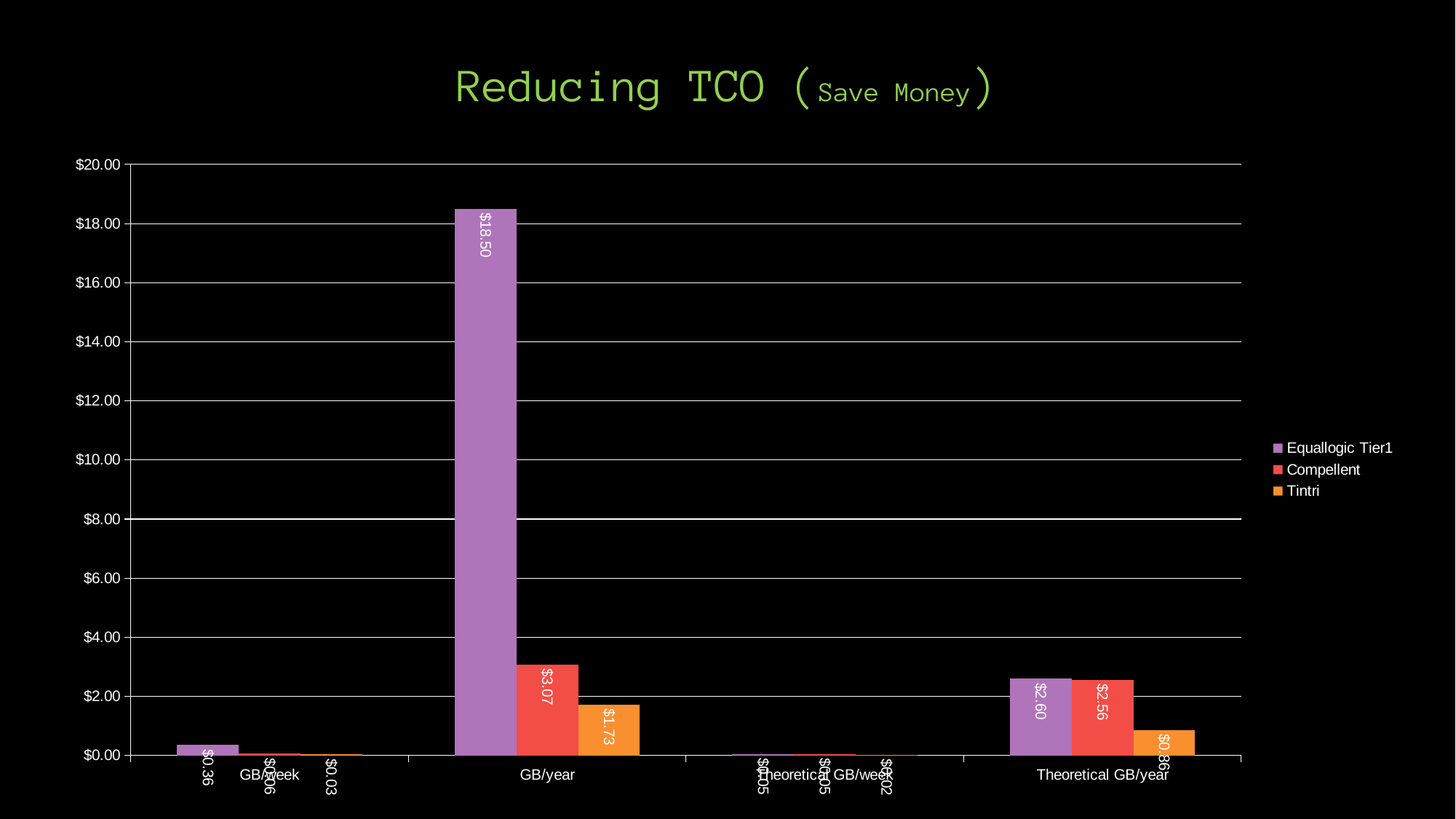

# Reducing TCO (Save Money)

### Chart

| Category | Equallogic Tier1 | Compellent | Tintri |
|---|---|---|---|
| GB/week | 0.355851362250742 | 0.05902947173083778 | 0.03321337973421009 |
| GB/year | 18.504270837038582 | 3.0695325300035643 | 1.7270957461789247 |
| Theoretical GB/week | 0.05001471414501272 | 0.04919122644236483 | 0.016606689867105045 |
| Theoretical GB/year | 2.6007651355406614 | 2.557943775002971 | 0.8635478730894623 |